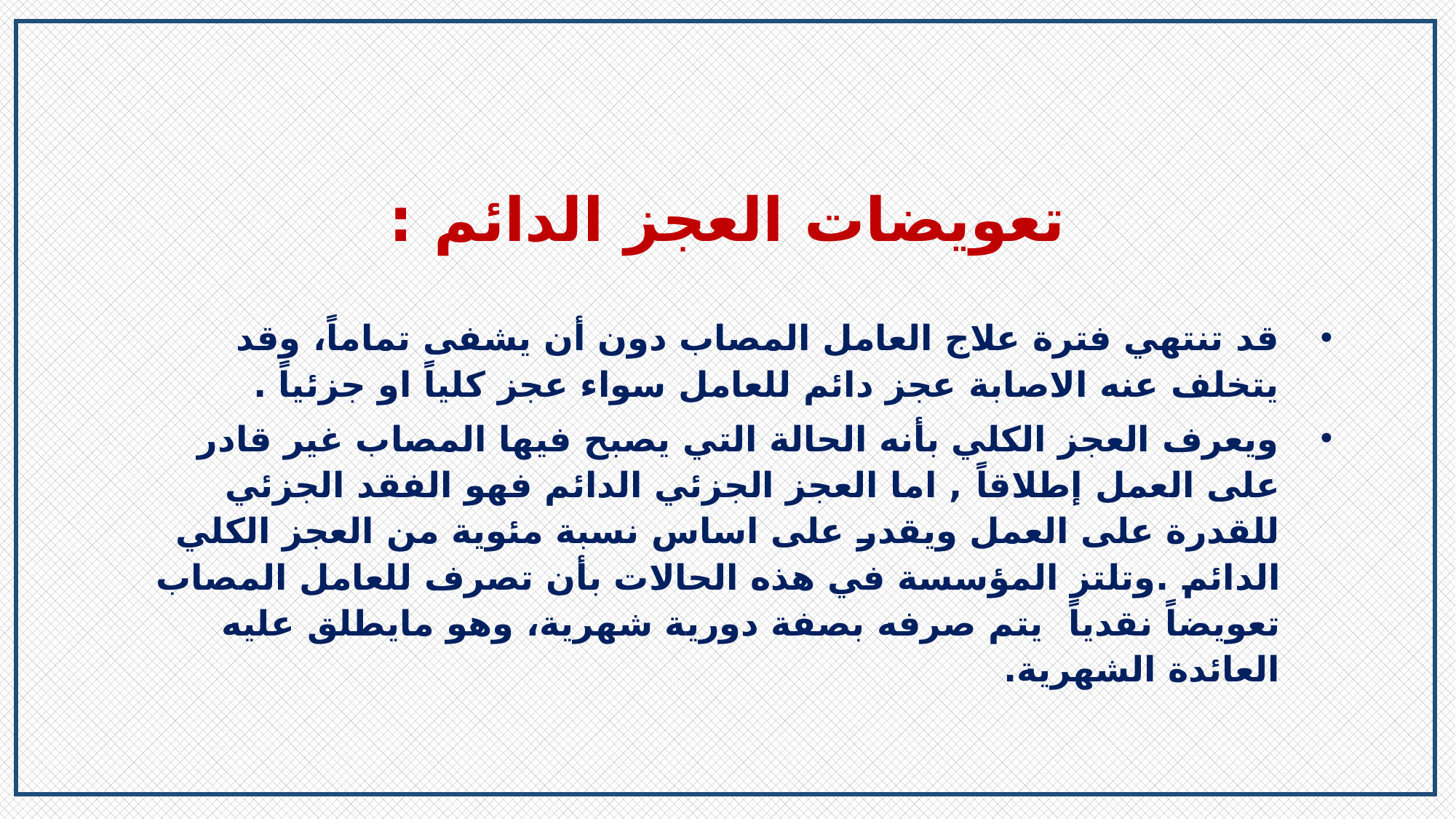

# تعويضات العجز الدائم :

قد تنتهي فترة علاج العامل المصاب دون أن يشفى تماماً، وقد يتخلف عنه الاصابة عجز دائم للعامل سواء عجز كلياً او جزئياً .
ويعرف العجز الكلي بأنه الحالة التي يصبح فيها المصاب غير قادر على العمل إطلاقاً , اما العجز الجزئي الدائم فهو الفقد الجزئي للقدرة على العمل ويقدر على اساس نسبة مئوية من العجز الكلي الدائم .وتلتز المؤسسة في هذه الحالات بأن تصرف للعامل المصاب تعويضاً نقدياً  يتم صرفه بصفة دورية شهرية، وهو مايطلق عليه العائدة الشهرية.